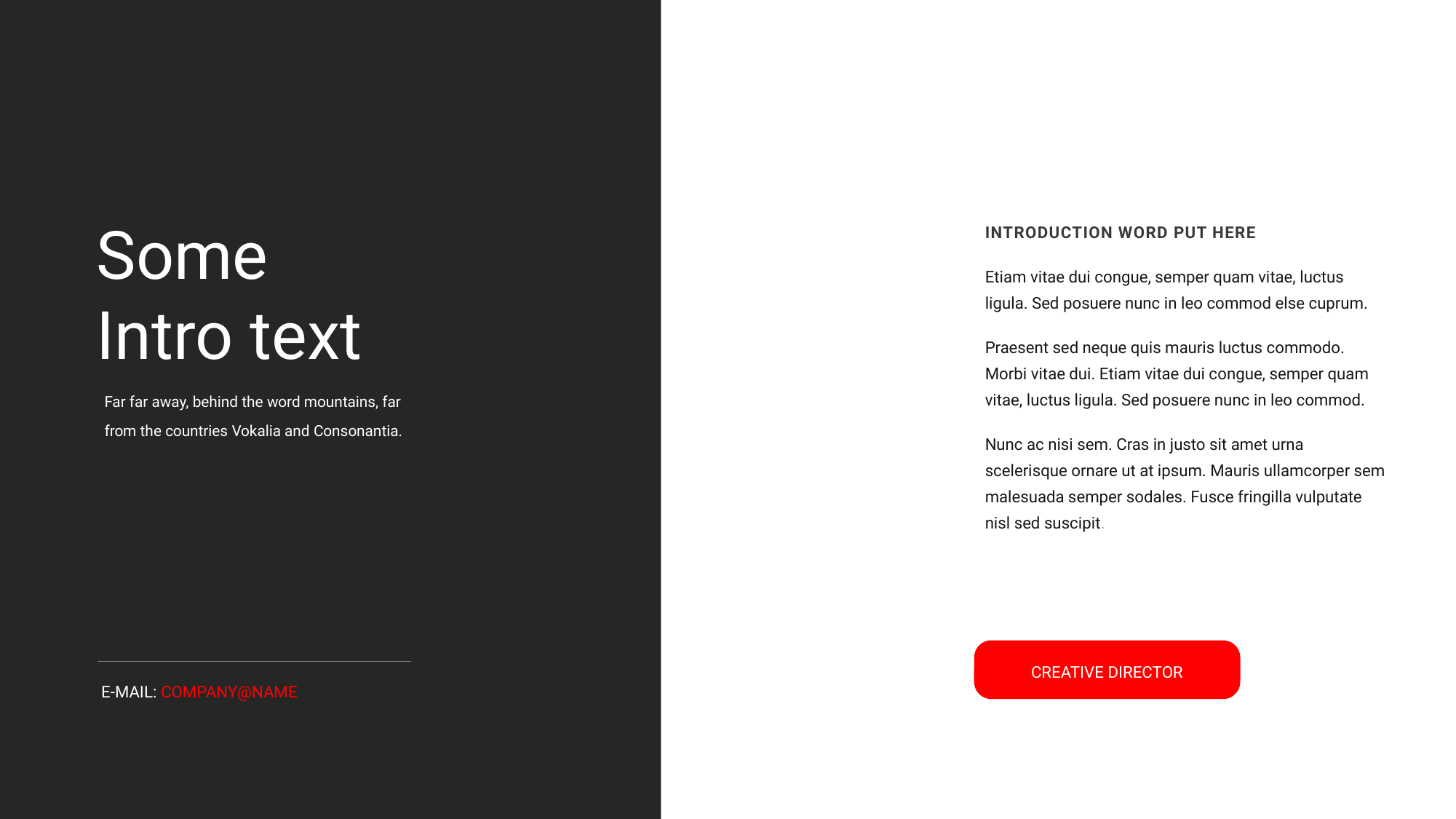

Some
Intro text
INTRODUCTION WORD PUT HERE
Etiam vitae dui congue, semper quam vitae, luctus ligula. Sed posuere nunc in leo commod else cuprum.
Praesent sed neque quis mauris luctus commodo. Morbi vitae dui. Etiam vitae dui congue, semper quam vitae, luctus ligula. Sed posuere nunc in leo commod.
Nunc ac nisi sem. Cras in justo sit amet urna scelerisque ornare ut at ipsum. Mauris ullamcorper sem malesuada semper sodales. Fusce fringilla vulputate nisl sed suscipit.
Far far away, behind the word mountains, far from the countries Vokalia and Consonantia.

CREATIVE DIRECTOR
E-MAIL: COMPANY@NAME